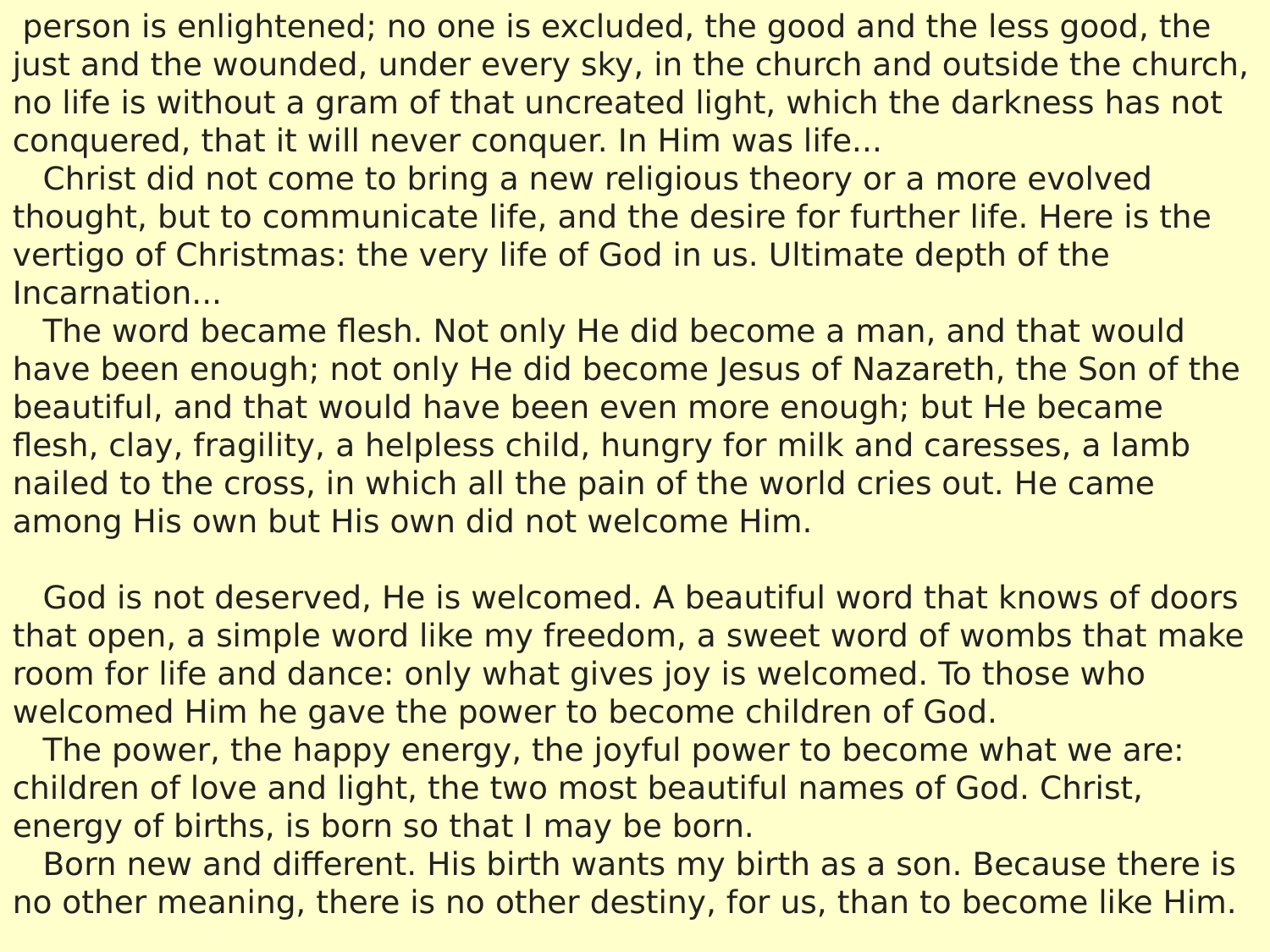

person is enlightened; no one is excluded, the good and the less good, the just and the wounded, under every sky, in the church and outside the church, no life is without a gram of that uncreated light, which the darkness has not conquered, that it will never conquer. In Him was life...
   Christ did not come to bring a new religious theory or a more evolved thought, but to communicate life, and the desire for further life. Here is the vertigo of Christmas: the very life of God in us. Ultimate depth of the Incarnation...
   The word became flesh. Not only He did become a man, and that would have been enough; not only He did become Jesus of Nazareth, the Son of the beautiful, and that would have been even more enough; but He became flesh, clay, fragility, a helpless child, hungry for milk and caresses, a lamb nailed to the cross, in which all the pain of the world cries out. He came among His own but His own did not welcome Him.

   God is not deserved, He is welcomed. A beautiful word that knows of doors that open, a simple word like my freedom, a sweet word of wombs that make room for life and dance: only what gives joy is welcomed. To those who welcomed Him he gave the power to become children of God.
   The power, the happy energy, the joyful power to become what we are: children of love and light, the two most beautiful names of God. Christ, energy of births, is born so that I may be born.
   Born new and different. His birth wants my birth as a son. Because there is no other meaning, there is no other destiny, for us, than to become like Him.